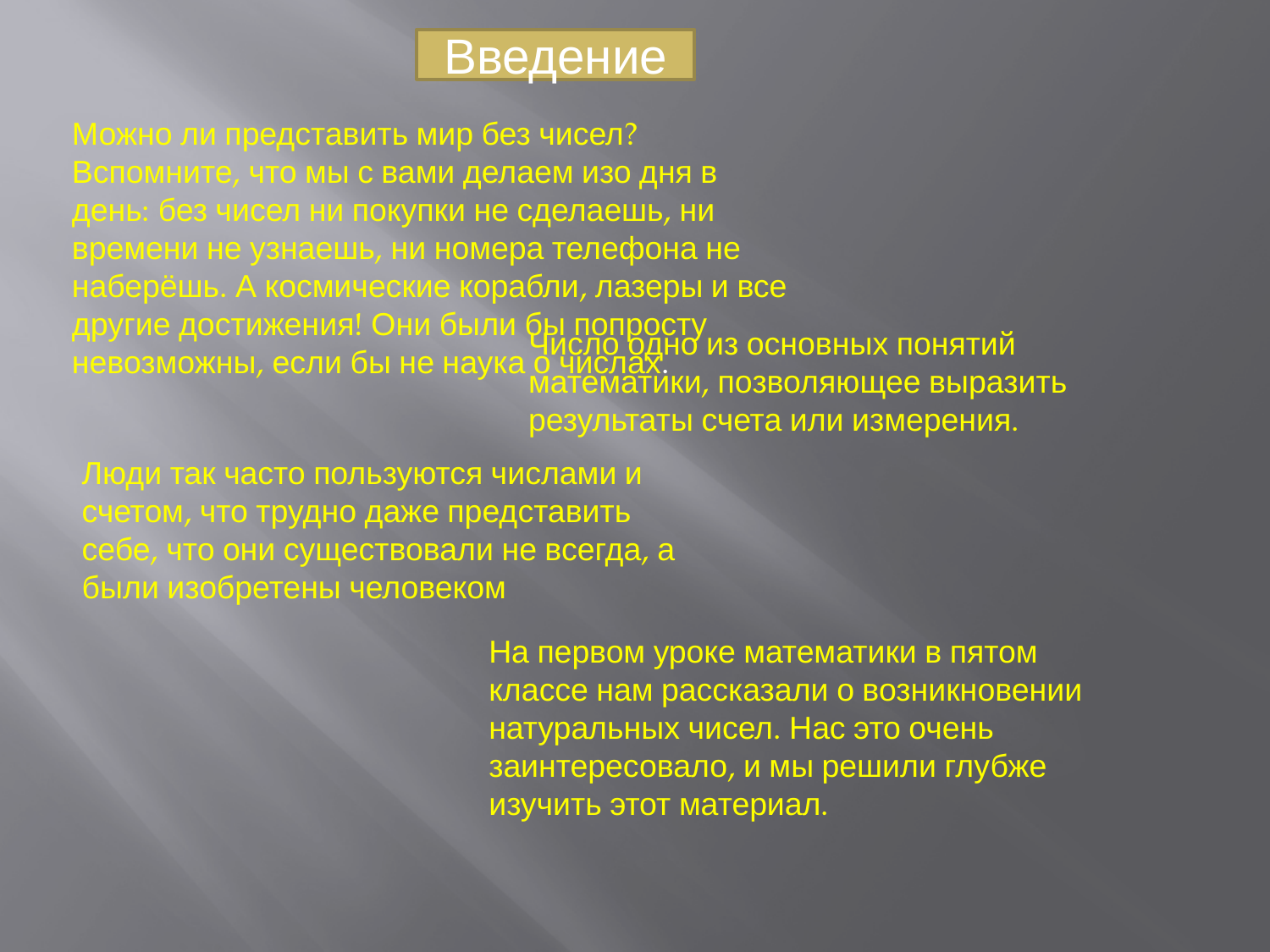

Введение

Можно ли представить мир без чисел? Вспомните, что мы с вами делаем изо дня в день: без чисел ни покупки не сделаешь, ни времени не узнаешь, ни номера телефона не наберёшь. А космические корабли, лазеры и все другие достижения! Они были бы попросту невозможны, если бы не наука о числах.
Число одно из основных понятий математики, позволяющее выразить результаты счета или измерения.
Люди так часто пользуются числами и счетом, что трудно даже представить себе, что они существовали не всегда, а были изобретены человеком
На первом уроке математики в пятом классе нам рассказали о возникновении натуральных чисел. Нас это очень заинтересовало, и мы решили глубже изучить этот материал.